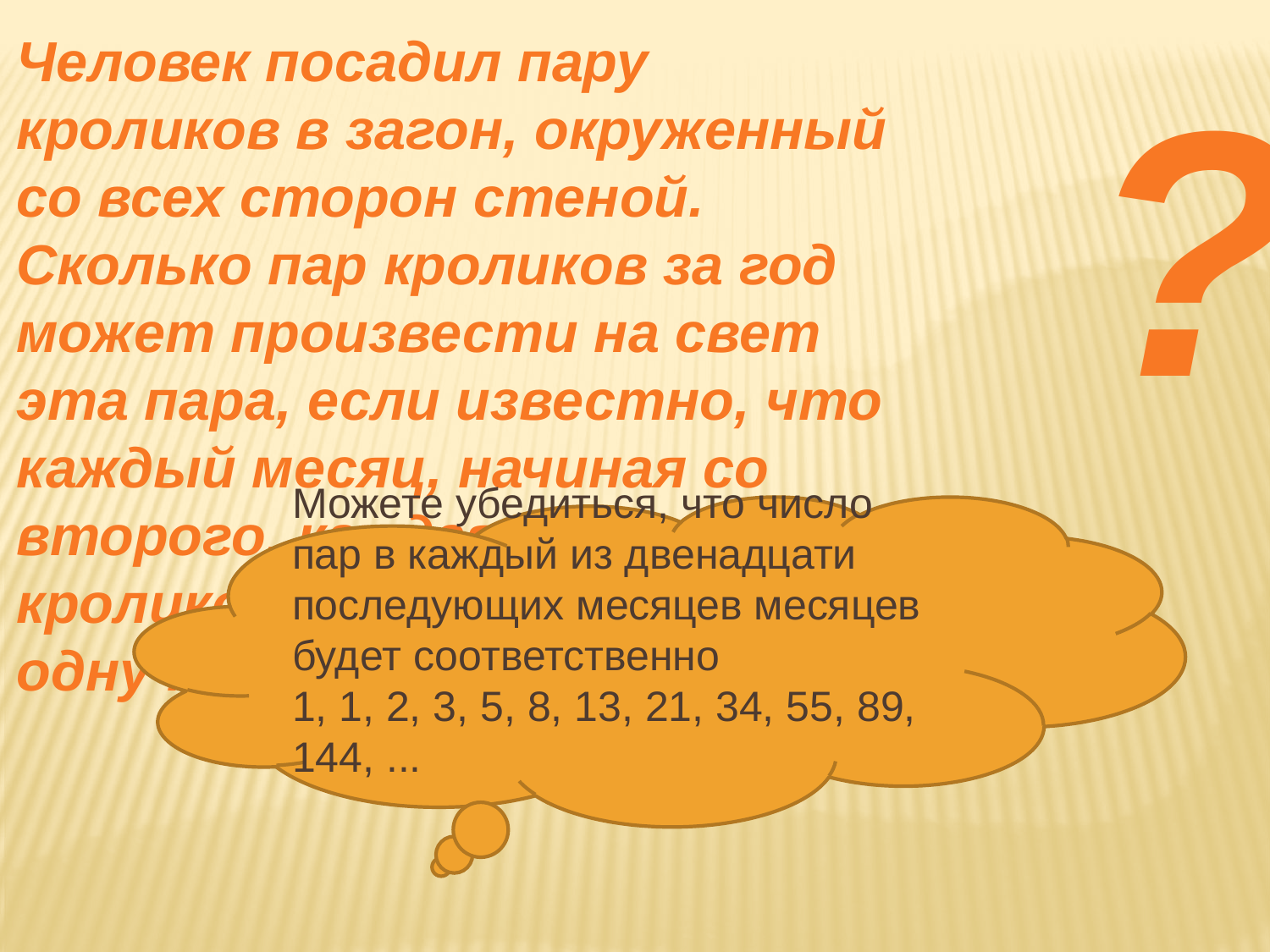

Человек посадил пару кроликов в загон, окруженный со всех сторон стеной. Сколько пар кроликов за год может произвести на свет эта пара, если известно, что каждый месяц, начиная со второго, каждая пара кроликов производит на свет одну пару
?
Можете убедиться, что число пар в каждый из двенадцати последующих месяцев месяцев будет соответственно
1, 1, 2, 3, 5, 8, 13, 21, 34, 55, 89, 144, ...